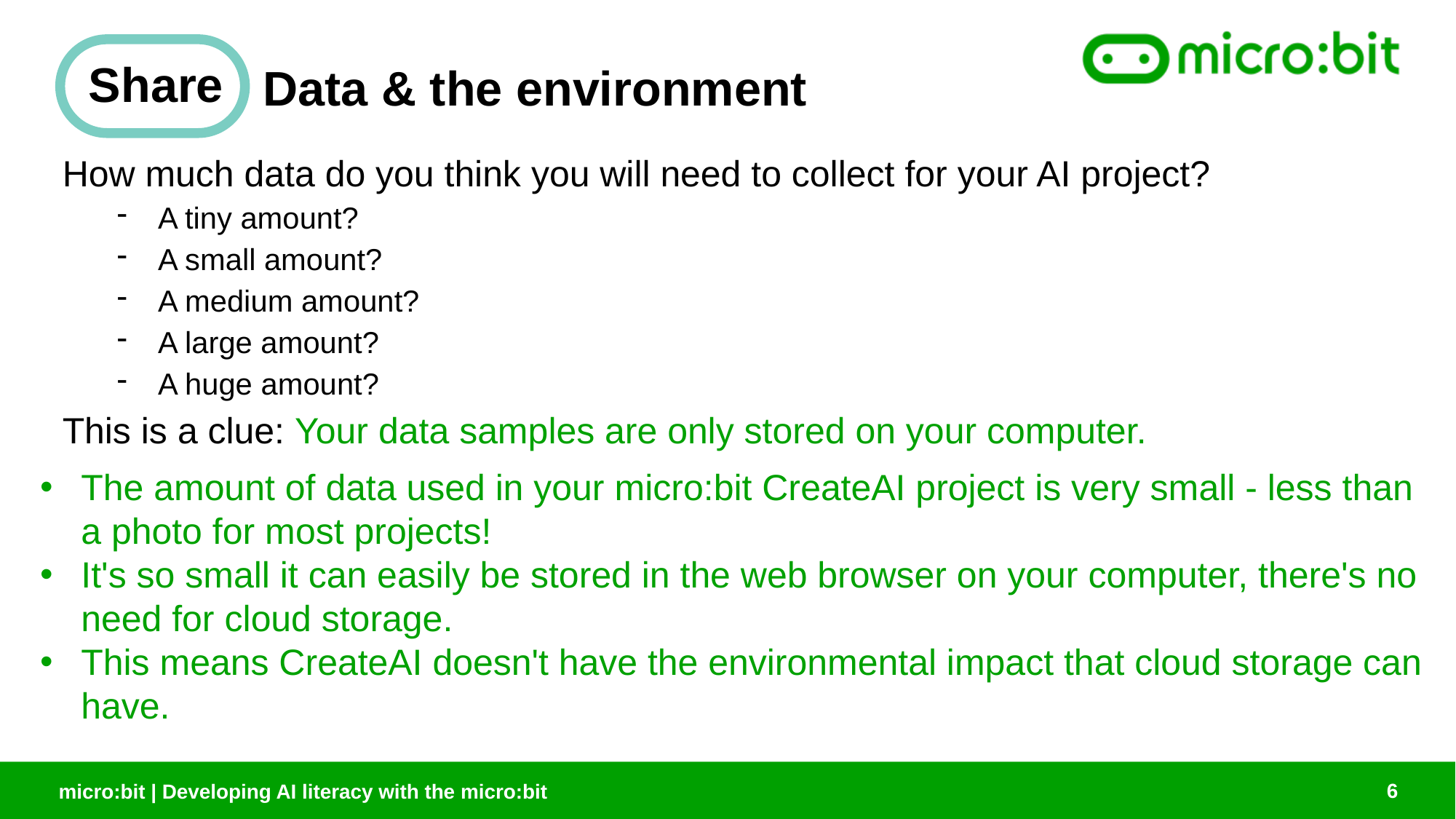

# Share – Data & micro:bit CreateAI
Share
Data & the environment

How much data do you think you will need to collect for your AI project?
A tiny amount?
A small amount?
A medium amount?
A large amount?
A huge amount?
This is a clue: Your data samples are only stored on your computer.
The amount of data used in your micro:bit CreateAI project is very small - less than a photo for most projects!
It's so small it can easily be stored in the web browser on your computer, there's no need for cloud storage.
This means CreateAI doesn't have the environmental impact that cloud storage can have.